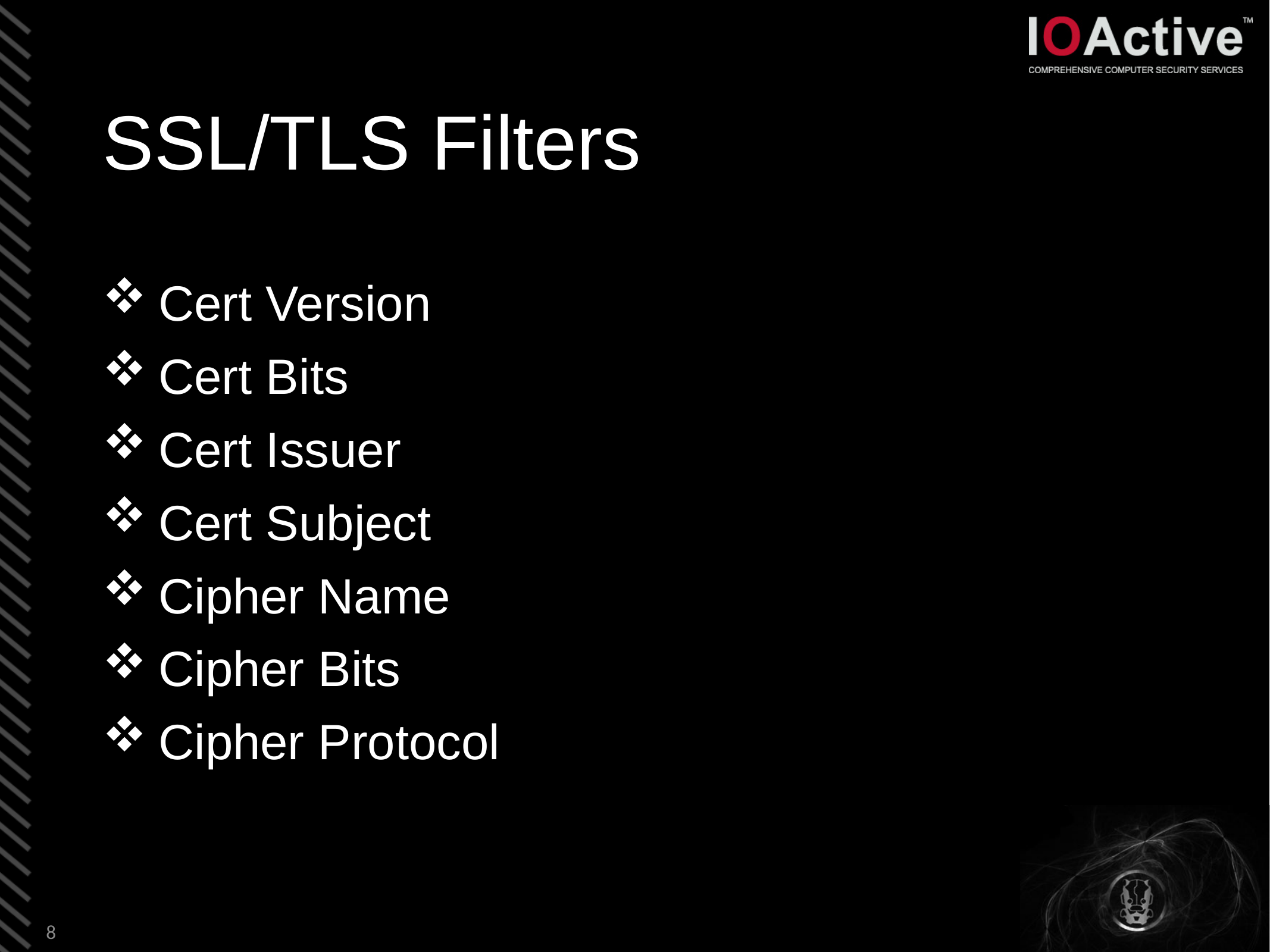

# SSL/TLS Filters
Cert Version
Cert Bits
Cert Issuer
Cert Subject
Cipher Name
Cipher Bits
Cipher Protocol
8